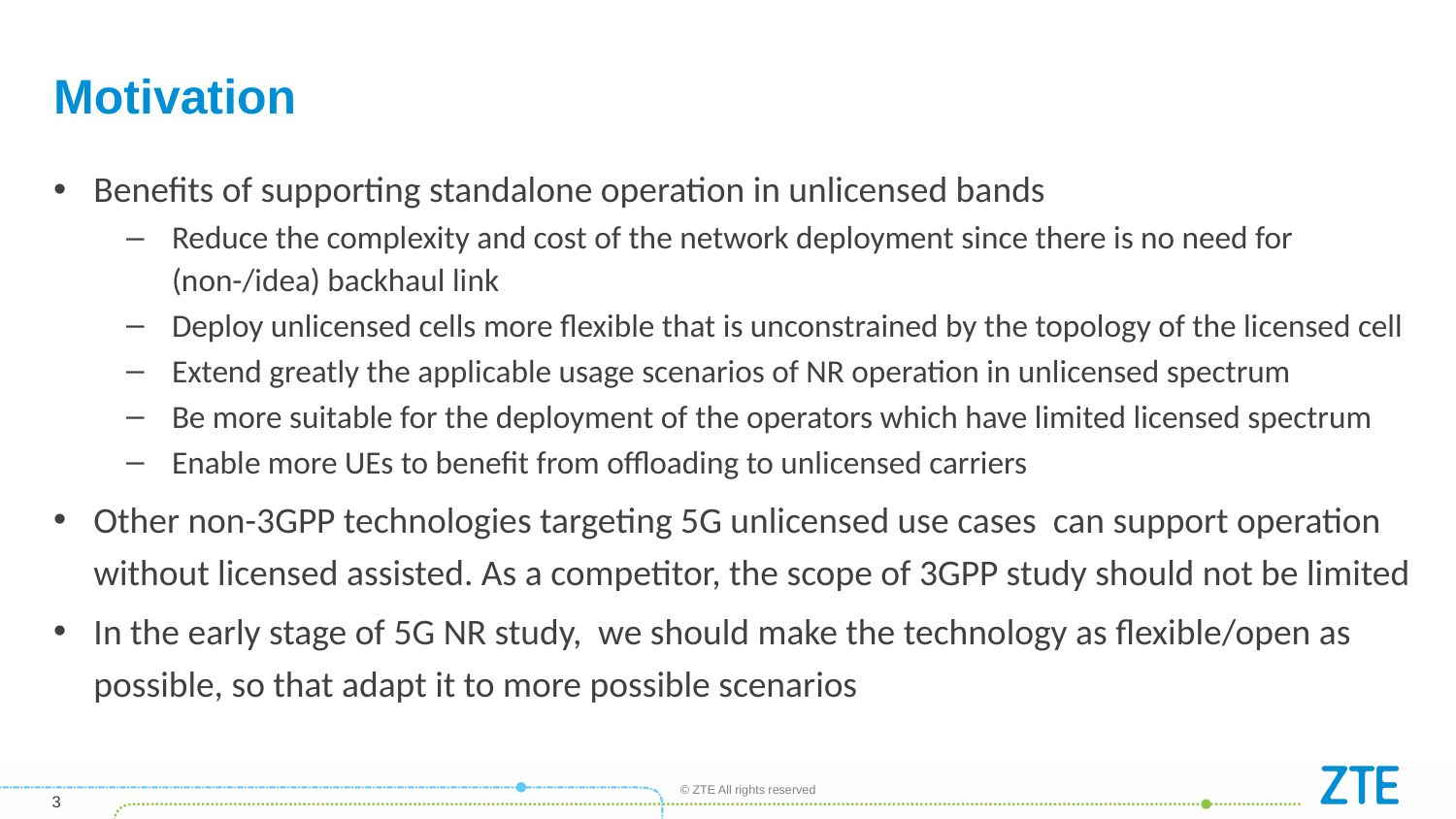

# Motivation
Benefits of supporting standalone operation in unlicensed bands
Reduce the complexity and cost of the network deployment since there is no need for (non-/idea) backhaul link
Deploy unlicensed cells more flexible that is unconstrained by the topology of the licensed cell
Extend greatly the applicable usage scenarios of NR operation in unlicensed spectrum
Be more suitable for the deployment of the operators which have limited licensed spectrum
Enable more UEs to benefit from offloading to unlicensed carriers
Other non-3GPP technologies targeting 5G unlicensed use cases  can support operation without licensed assisted. As a competitor, the scope of 3GPP study should not be limited
In the early stage of 5G NR study,  we should make the technology as flexible/open as possible, so that adapt it to more possible scenarios